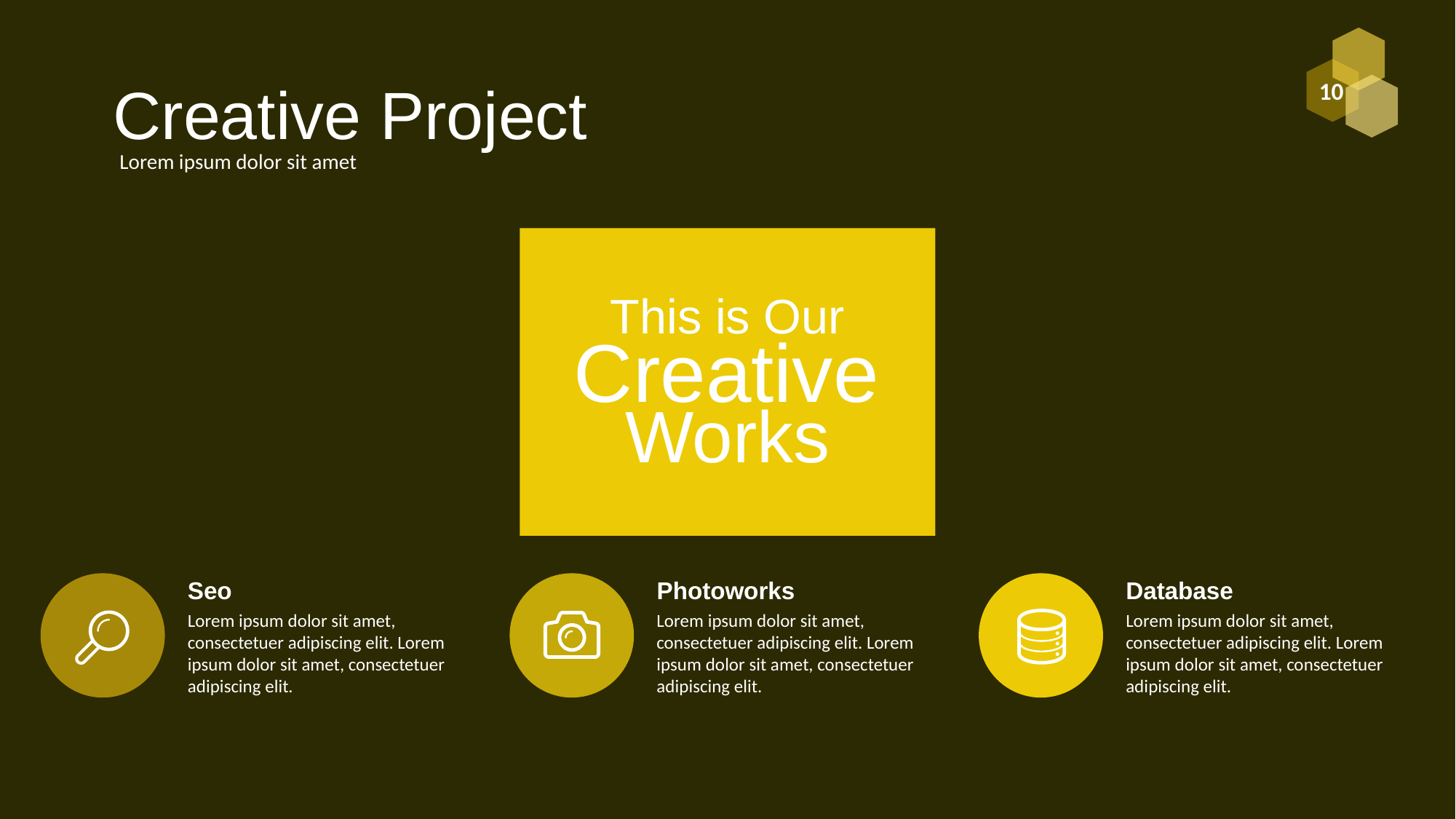

# Creative Project
Lorem ipsum dolor sit amet

This is Our
Creative
Works
Seo
Photoworks
Database

Lorem ipsum dolor sit amet, consectetuer adipiscing elit. Lorem ipsum dolor sit amet, consectetuer adipiscing elit.

Lorem ipsum dolor sit amet, consectetuer adipiscing elit. Lorem ipsum dolor sit amet, consectetuer adipiscing elit.

Lorem ipsum dolor sit amet, consectetuer adipiscing elit. Lorem ipsum dolor sit amet, consectetuer adipiscing elit.